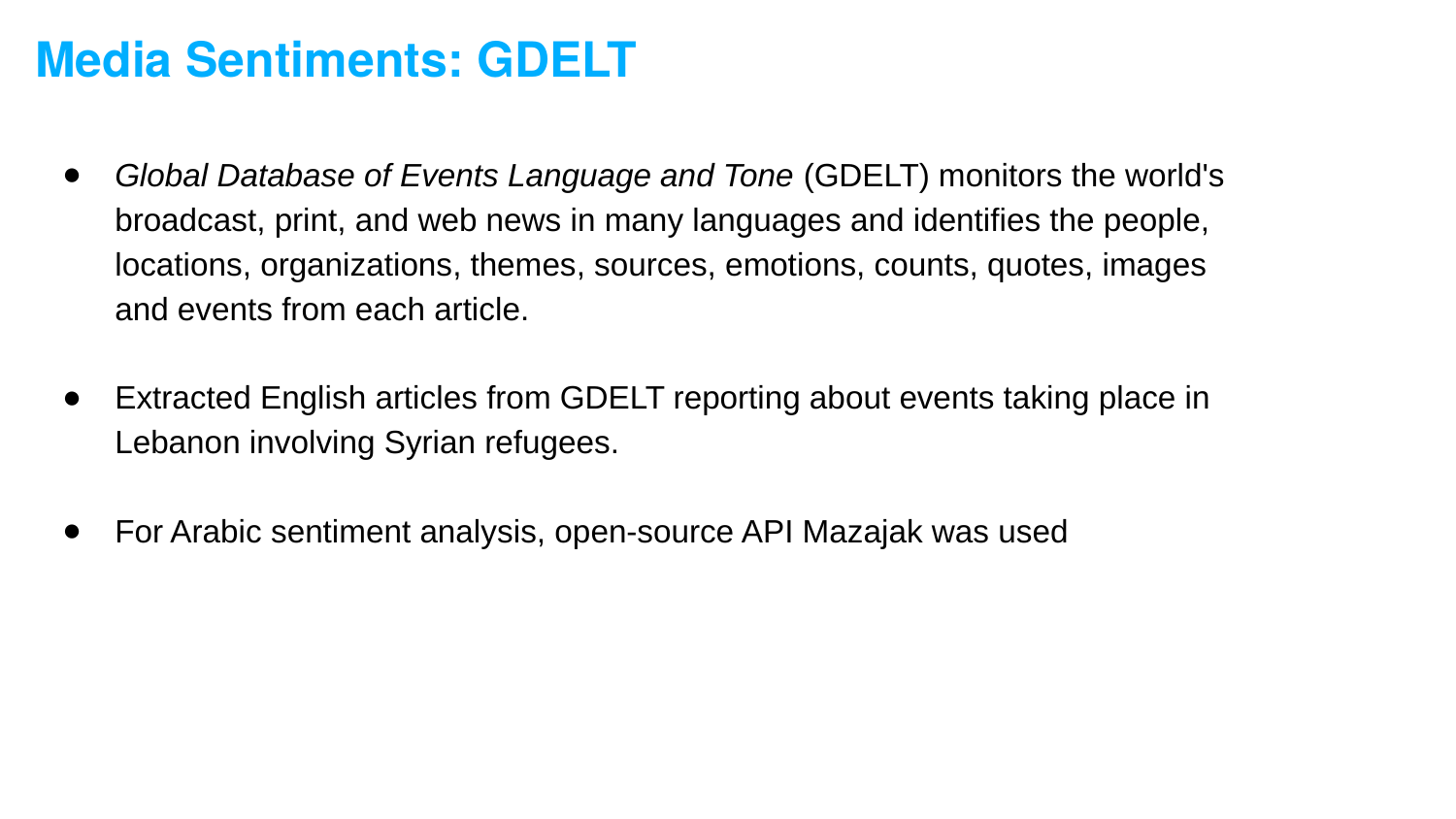

# Media Sentiments: GDELT

Global Database of Events Language and Tone (GDELT) monitors the world's broadcast, print, and web news in many languages and identifies the people, locations, organizations, themes, sources, emotions, counts, quotes, images and events from each article.

Extracted English articles from GDELT reporting about events taking place in Lebanon involving Syrian refugees.

For Arabic sentiment analysis, open-source API Mazajak was used